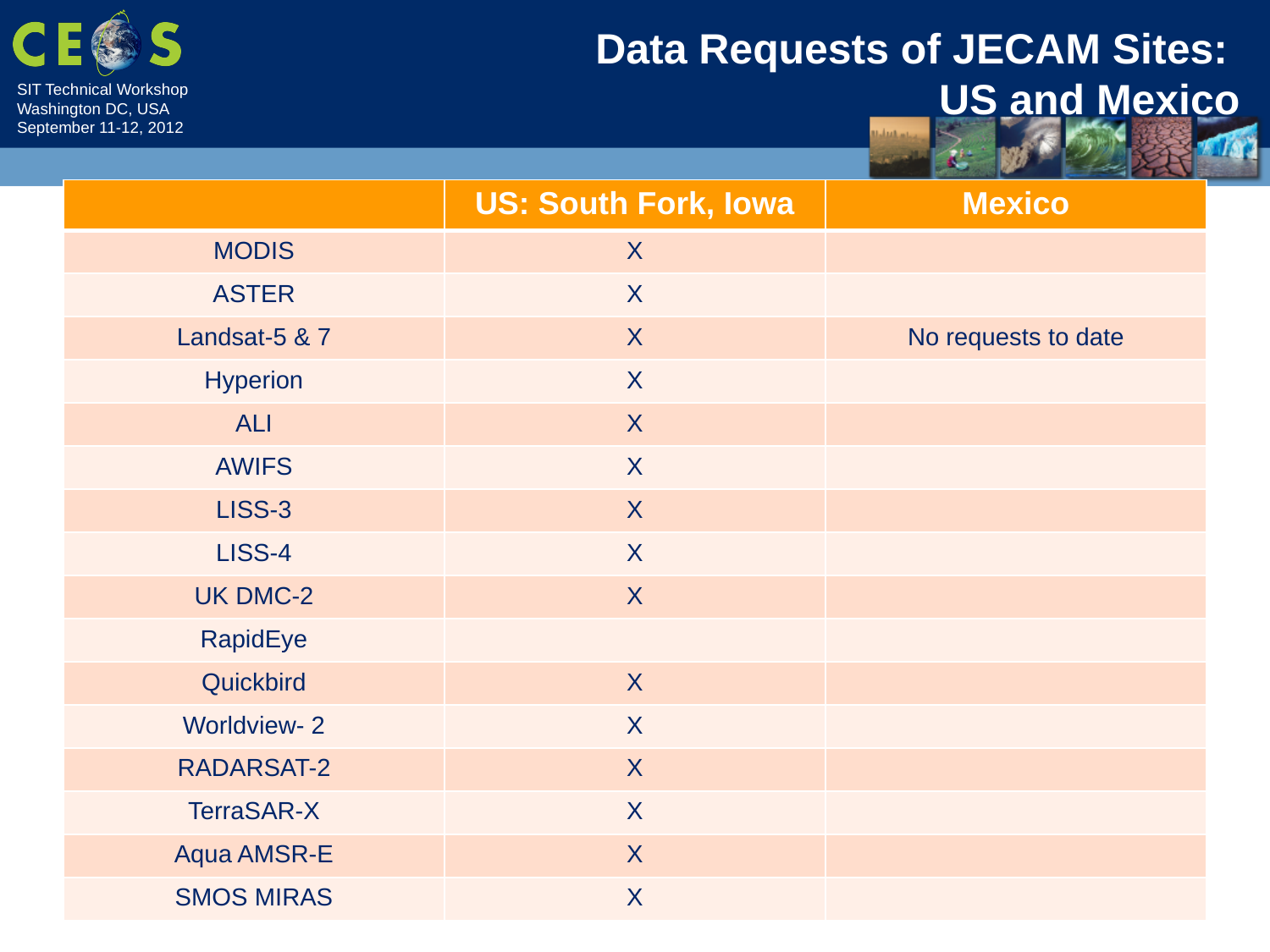

# Data Requests of JECAM Sites: US and Mexico
|  | US: South Fork, Iowa | Mexico |
| --- | --- | --- |
| MODIS | X |  |
| ASTER | X |  |
| Landsat-5 & 7 | X | No requests to date |
| Hyperion | X |  |
| ALI | X |  |
| AWIFS | X |  |
| LISS-3 | X |  |
| LISS-4 | X |  |
| UK DMC-2 | X |  |
| RapidEye |  |  |
| Quickbird | X |  |
| Worldview- 2 | X |  |
| RADARSAT-2 | X |  |
| TerraSAR-X | X |  |
| Aqua AMSR-E | X |  |
| SMOS MIRAS | X |  |